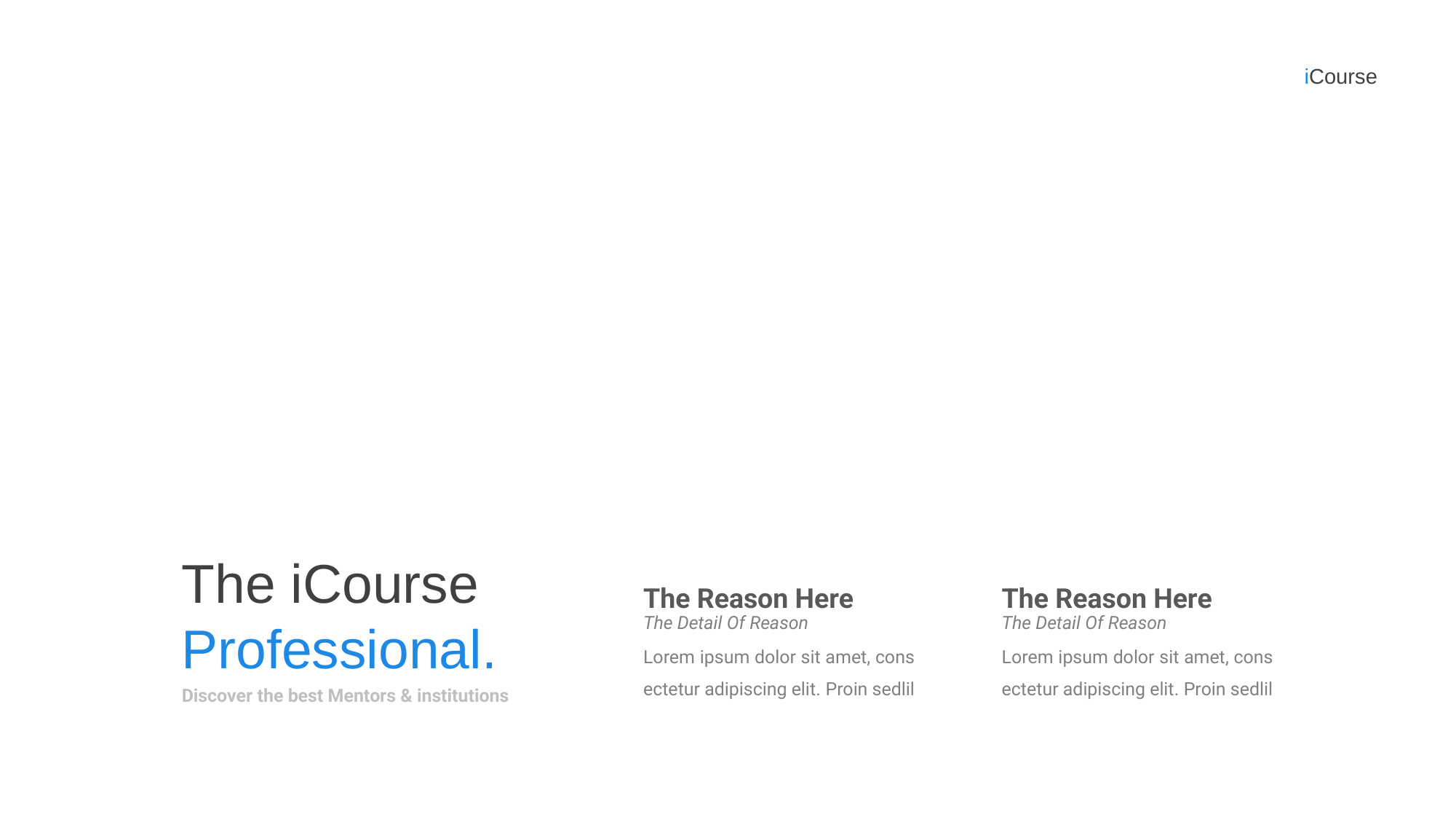

iCourse

The iCourse Professional.
The Reason Here
The Reason Here
The Detail Of Reason
The Detail Of Reason
Lorem ipsum dolor sit amet, cons ectetur adipiscing elit. Proin sedlil
Lorem ipsum dolor sit amet, cons ectetur adipiscing elit. Proin sedlil
Discover the best Mentors & institutions